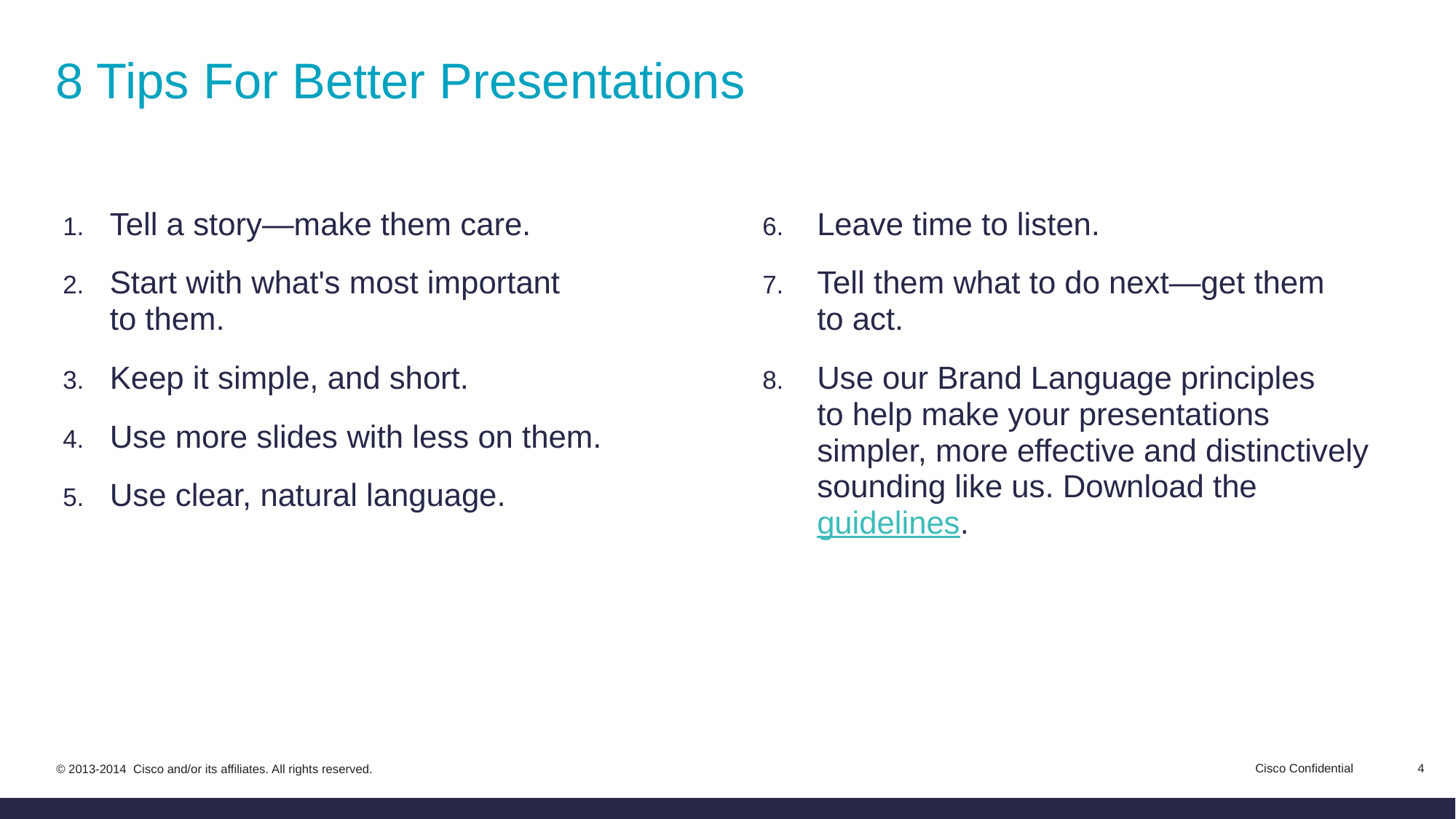

# 8 Tips For Better Presentations
Tell a story—make them care.
Start with what's most important
to them.
Keep it simple, and short.
Use more slides with less on them.
Use clear, natural language.
Leave time to listen.
Tell them what to do next—get them
to act.
Use our Brand Language principles
to help make your presentations simpler, more effective and distinctively sounding like us. Download the guidelines.